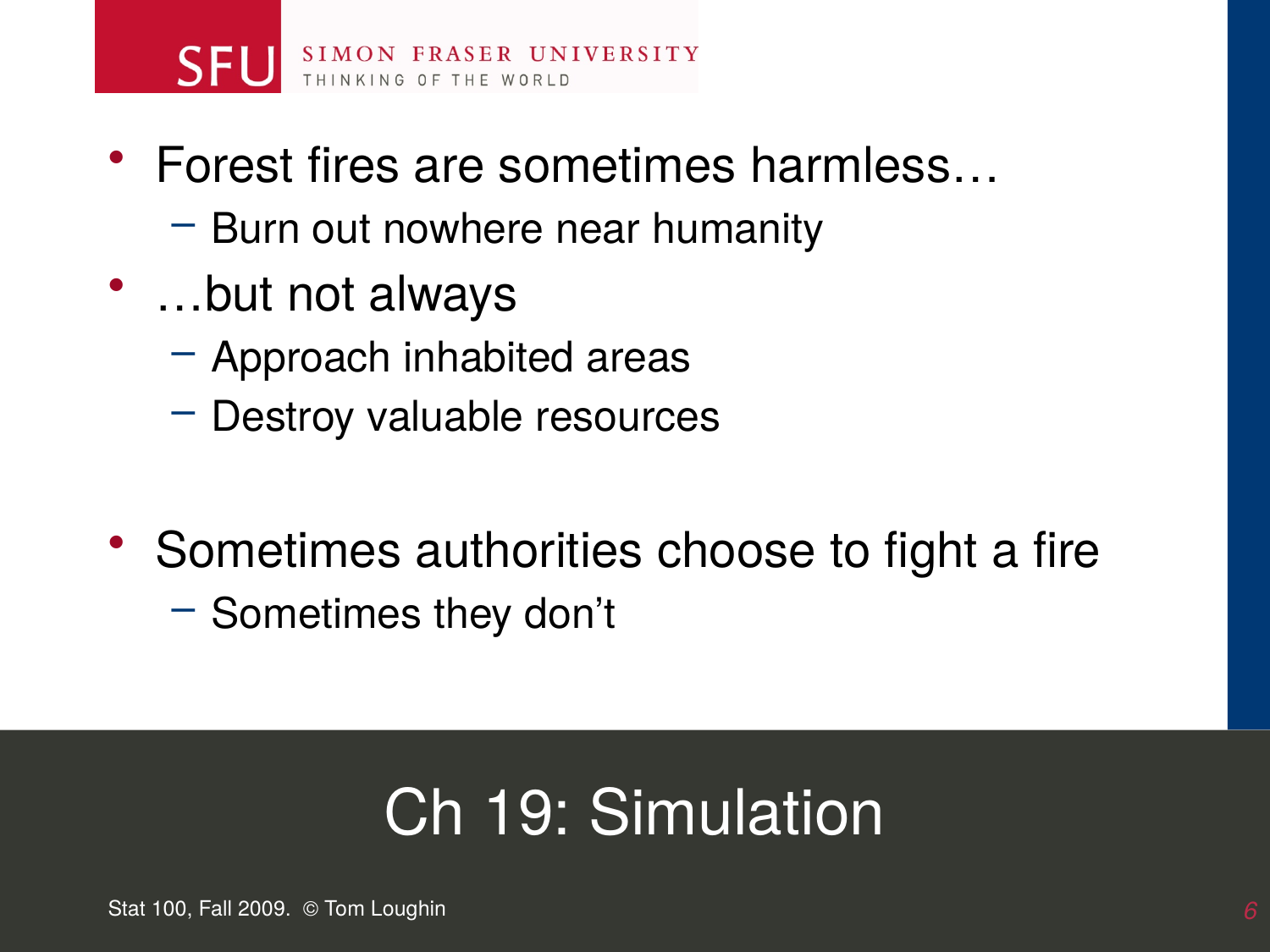

Forest fires are sometimes harmless…
Burn out nowhere near humanity
…but not always
Approach inhabited areas
Destroy valuable resources

Sometimes authorities choose to fight a fire
Sometimes they don’t
# Ch 19: Simulation
Stat 100, Fall 2009.  © Tom Loughin
6